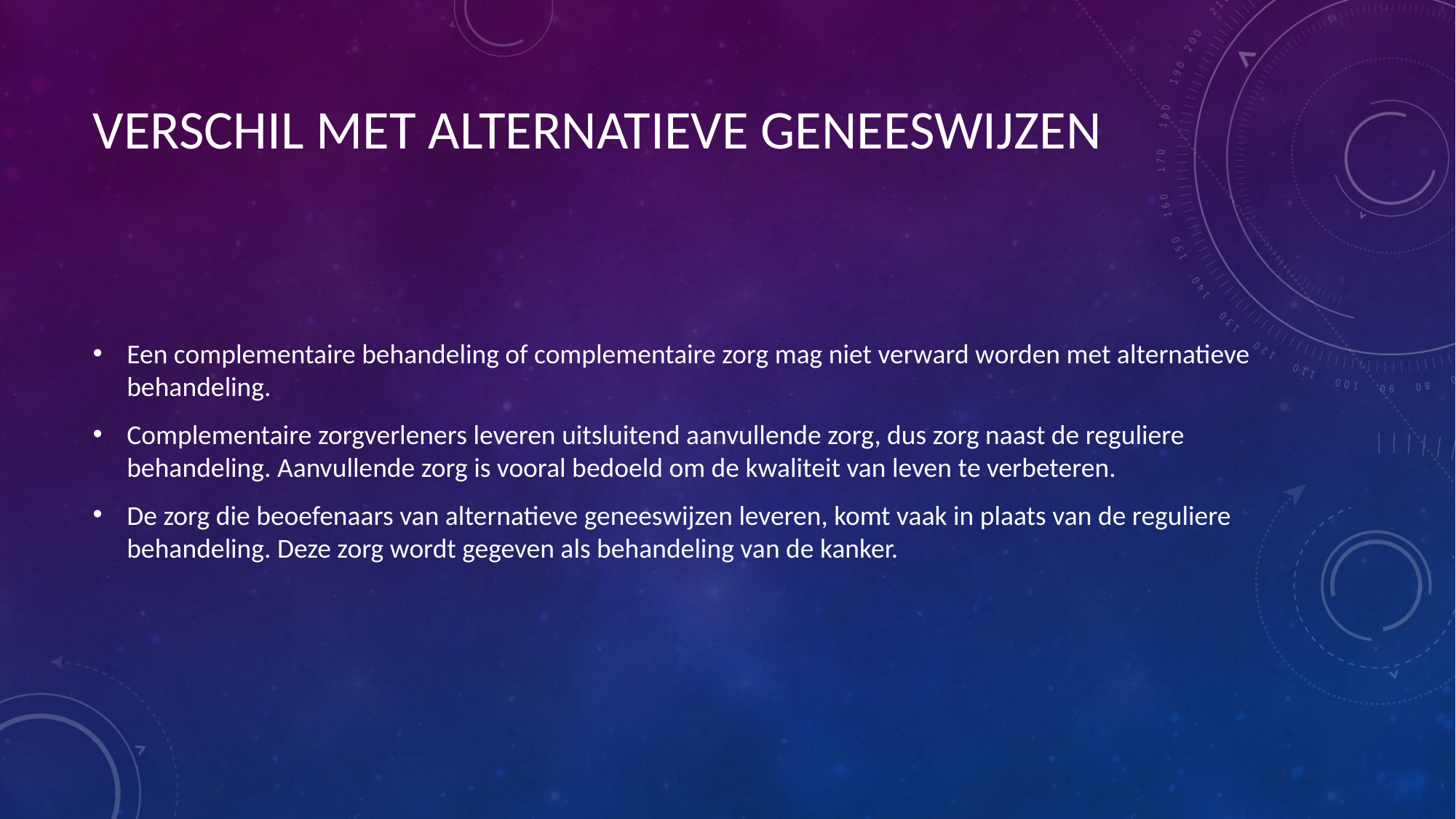

# Verschil met alternatieve geneeswijzen
Een complementaire behandeling of complementaire zorg mag niet verward worden met alternatieve behandeling.
Complementaire zorgverleners leveren uitsluitend aanvullende zorg, dus zorg naast de reguliere behandeling. Aanvullende zorg is vooral bedoeld om de kwaliteit van leven te verbeteren.
De zorg die beoefenaars van alternatieve geneeswijzen leveren, komt vaak in plaats van de reguliere behandeling. Deze zorg wordt gegeven als behandeling van de kanker.